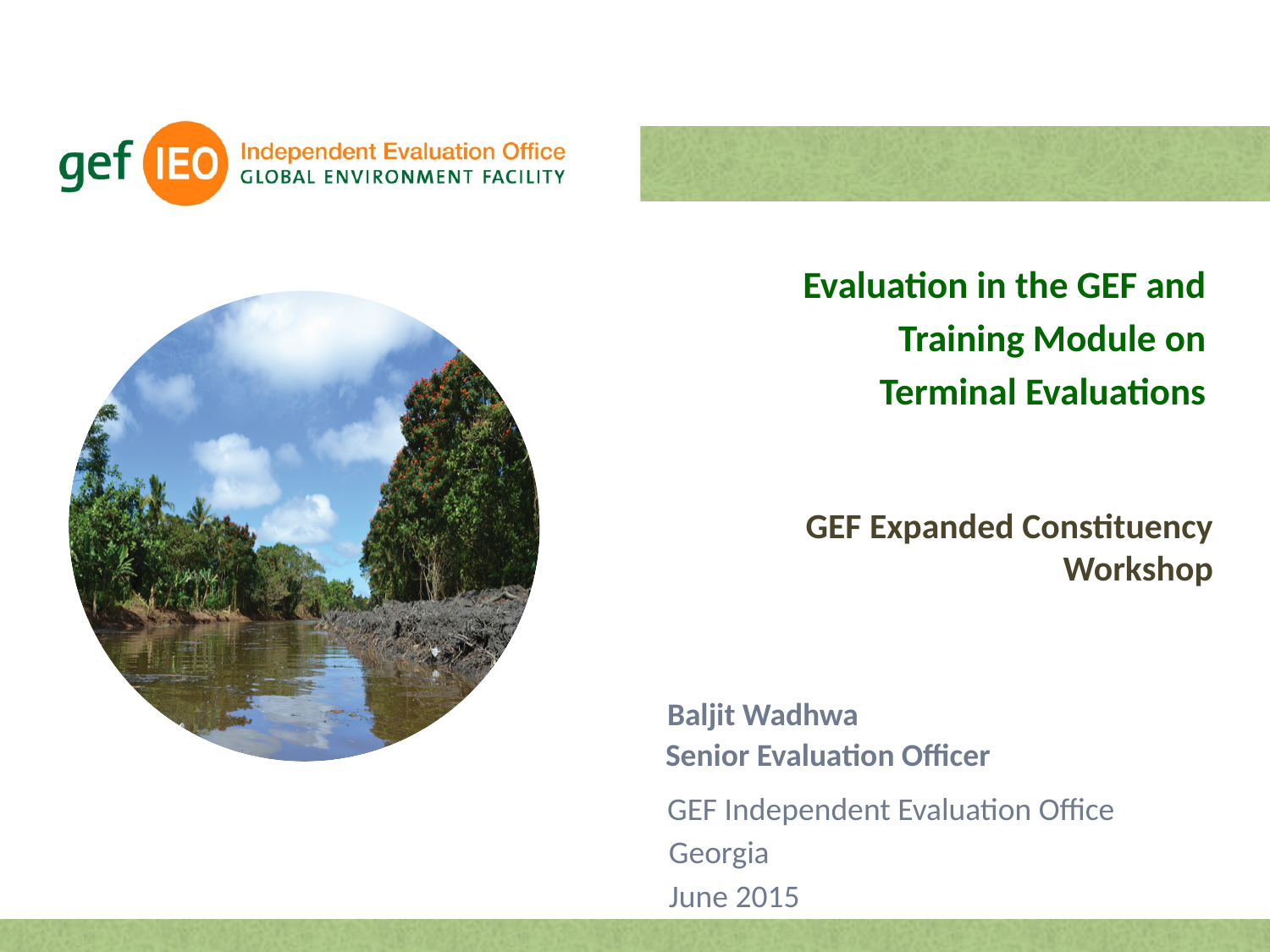

Evaluation in the GEF and
Training Module on
Terminal Evaluations
GEF Expanded Constituency Workshop
Baljit Wadhwa
Senior Evaluation Officer
GEF Independent Evaluation Office

Georgia
June 2015